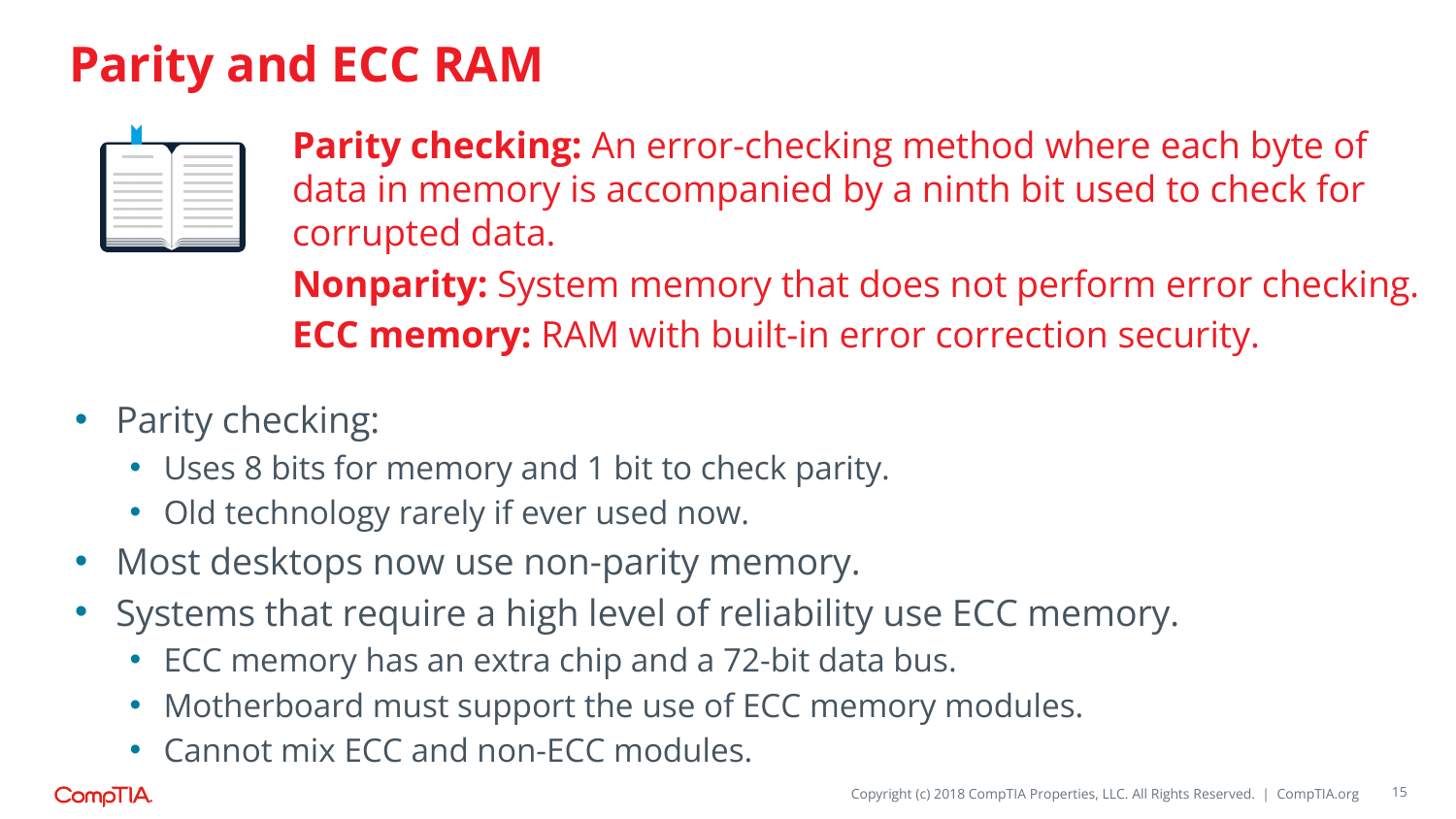

# Parity and ECC RAM
Parity checking: An error-checking method where each byte of data in memory is accompanied by a ninth bit used to check for corrupted data.
Nonparity: System memory that does not perform error checking.
ECC memory: RAM with built-in error correction security.
Parity checking:
Uses 8 bits for memory and 1 bit to check parity.
Old technology rarely if ever used now.
Most desktops now use non-parity memory.
Systems that require a high level of reliability use ECC memory.
ECC memory has an extra chip and a 72-bit data bus.
Motherboard must support the use of ECC memory modules.
Cannot mix ECC and non-ECC modules.
15